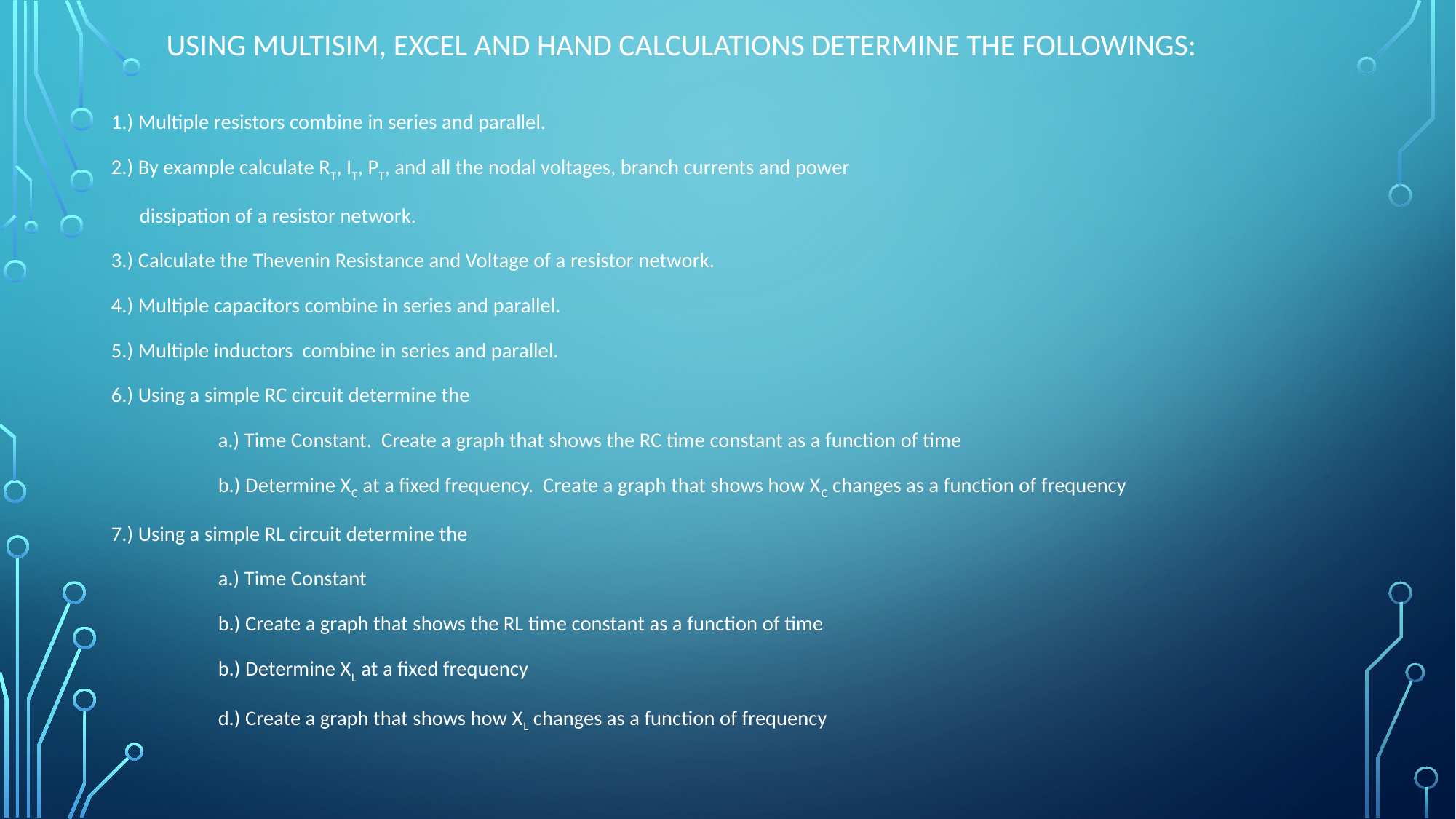

# Using MultiSim, Excel and hand calculations determine the followings:
1.) Multiple resistors combine in series and parallel.
2.) By example calculate RT, IT, PT, and all the nodal voltages, branch currents and power
      dissipation of a resistor network.
3.) Calculate the Thevenin Resistance and Voltage of a resistor network.
4.) Multiple capacitors combine in series and parallel.
5.) Multiple inductors  combine in series and parallel.
6.) Using a simple RC circuit determine the
  	a.) Time Constant.  Create a graph that shows the RC time constant as a function of time
     	b.) Determine XC at a fixed frequency.  Create a graph that shows how XC changes as a function of frequency
7.) Using a simple RL circuit determine the
  	a.) Time Constant
	b.) Create a graph that shows the RL time constant as a function of time
     	b.) Determine XL at a fixed frequency
	d.) Create a graph that shows how XL changes as a function of frequency